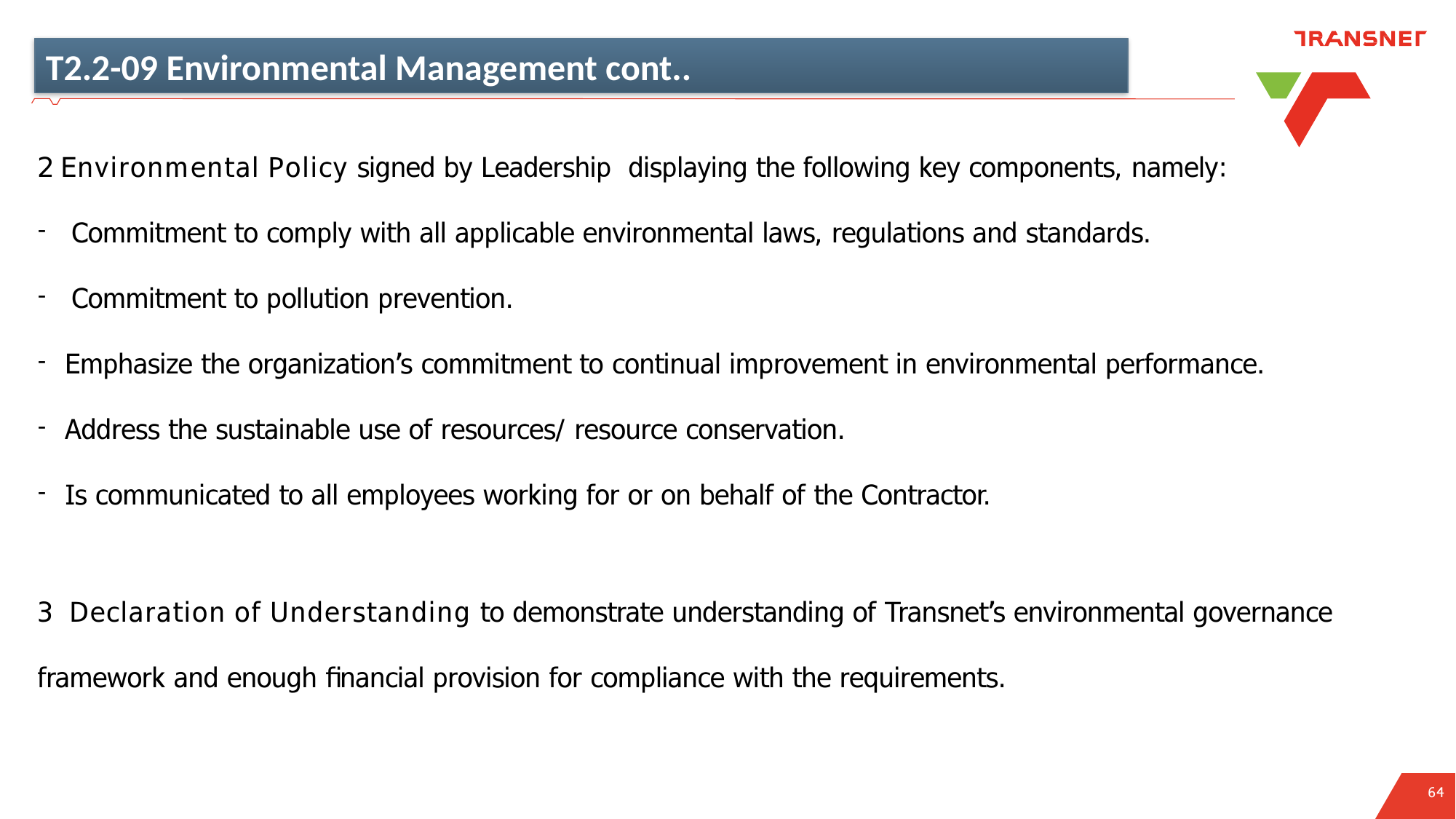

T2.2-09 Environmental Management cont..
2 Environmental Policy signed by Leadership  displaying the following key components, namely:
Commitment to comply with all applicable environmental laws, regulations and standards.
Commitment to pollution prevention.
Emphasize the organization’s commitment to continual improvement in environmental performance.
Address the sustainable use of resources/ resource conservation.
Is communicated to all employees working for or on behalf of the Contractor.

3  Declaration of Understanding to demonstrate understanding of Transnet’s environmental governance framework and enough financial provision for compliance with the requirements.